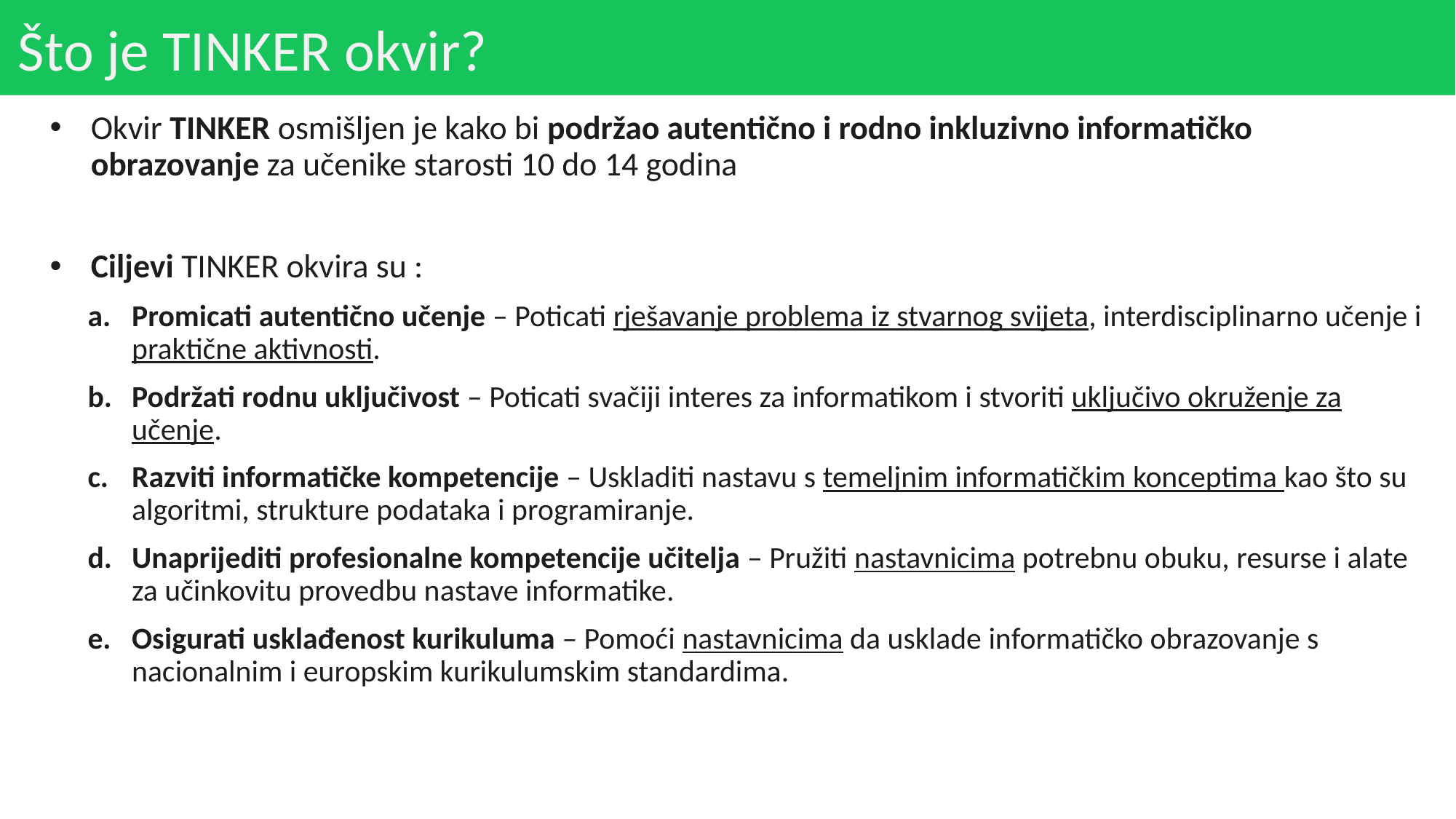

# Što je TINKER okvir?
Okvir TINKER osmišljen je kako bi podržao autentično i rodno inkluzivno informatičko obrazovanje za učenike starosti 10 do 14 godina

Ciljevi TINKER okvira su :
Promicati autentično učenje – Poticati rješavanje problema iz stvarnog svijeta, interdisciplinarno učenje i praktične aktivnosti.
Podržati rodnu uključivost – Poticati svačiji interes za informatikom i stvoriti uključivo okruženje za učenje.
Razviti informatičke kompetencije – Uskladiti nastavu s temeljnim informatičkim konceptima kao što su algoritmi, strukture podataka i programiranje.
Unaprijediti profesionalne kompetencije učitelja – Pružiti nastavnicima potrebnu obuku, resurse i alate za učinkovitu provedbu nastave informatike.
Osigurati usklađenost kurikuluma – Pomoći nastavnicima da usklade informatičko obrazovanje s nacionalnim i europskim kurikulumskim standardima.